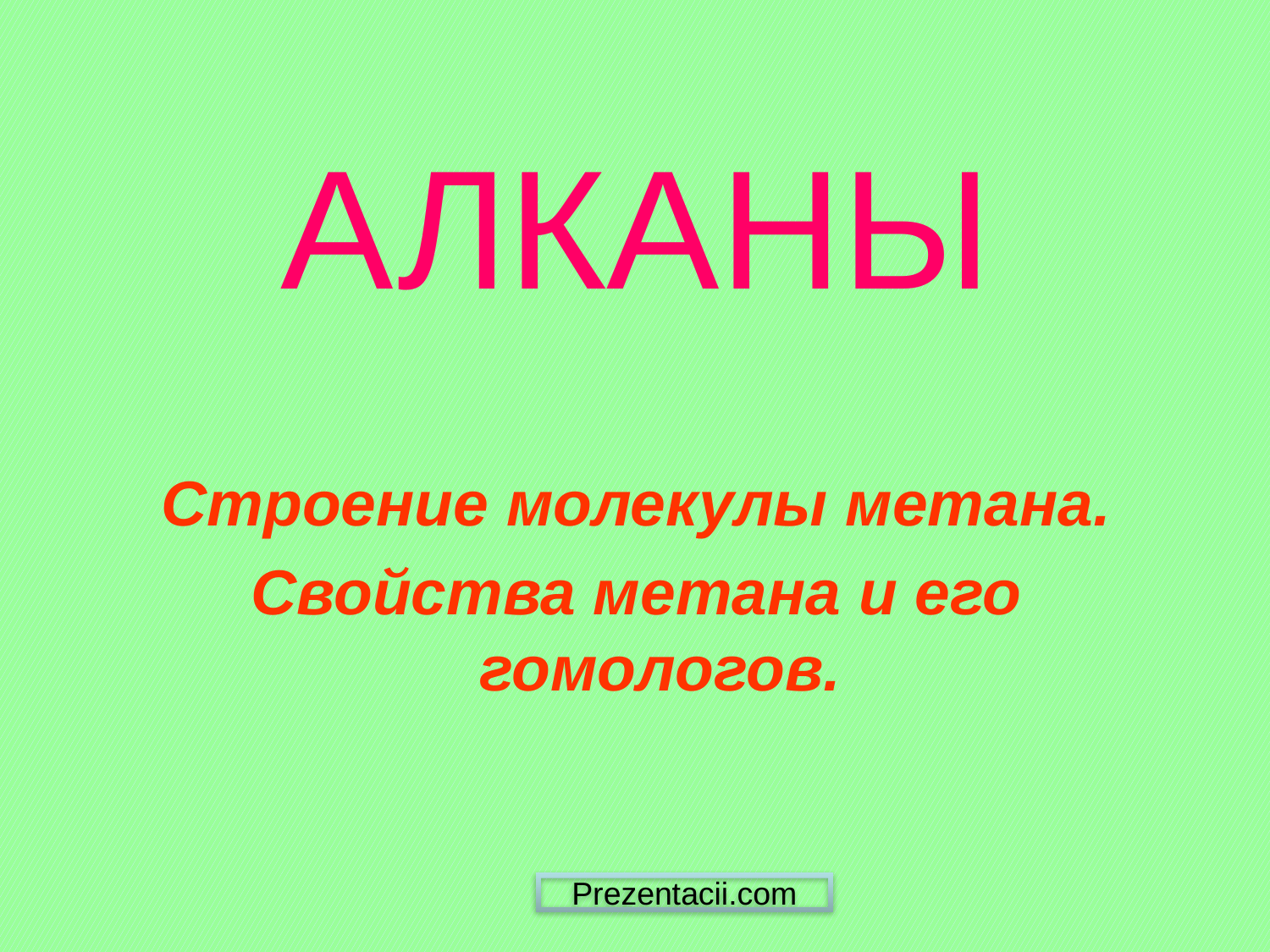

# АЛКАНЫ
Строение молекулы метана.
Свойства метана и его гомологов.
Prezentacii.com